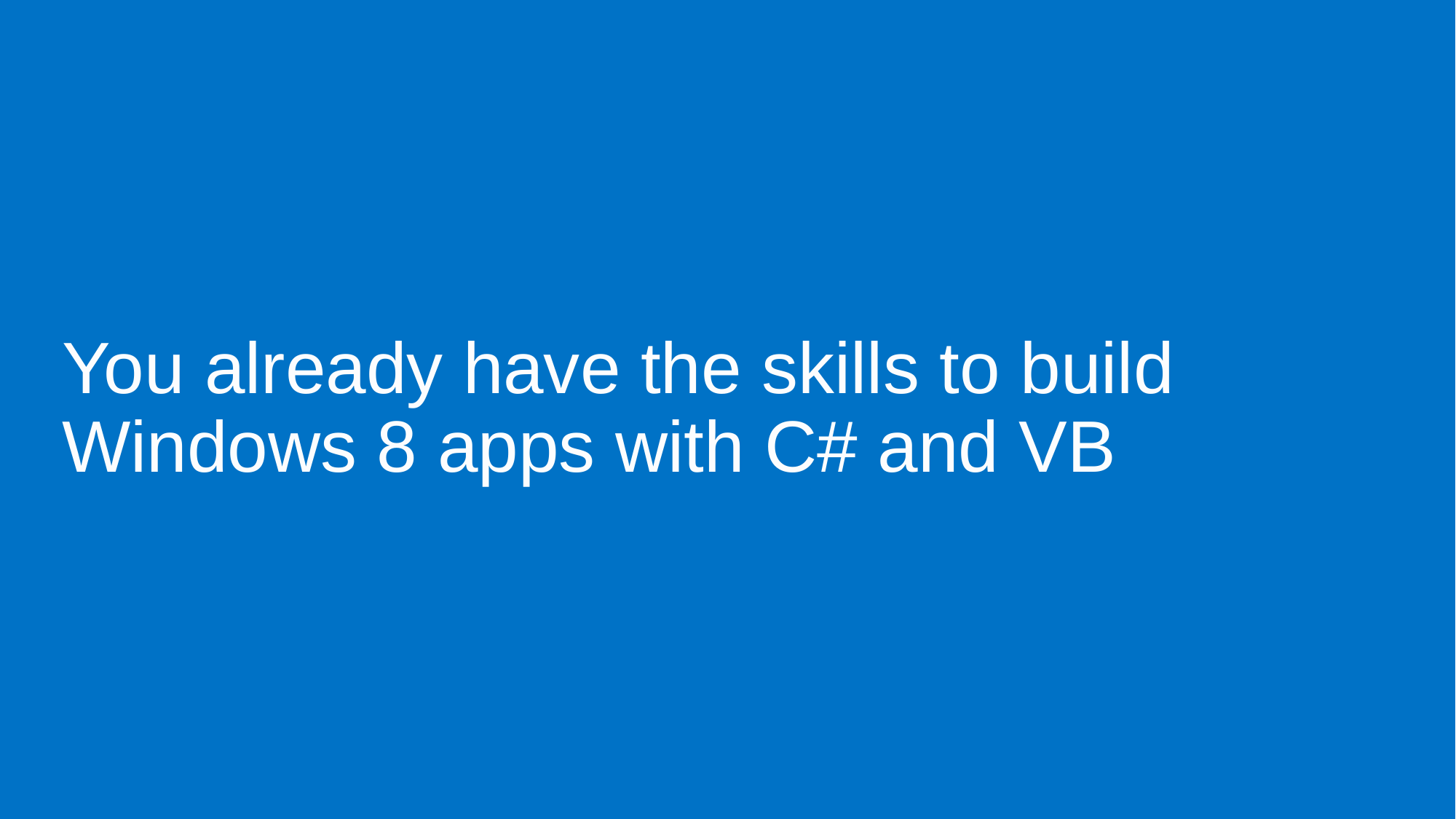

# You already have the skills to build Windows 8 apps with C# and VB